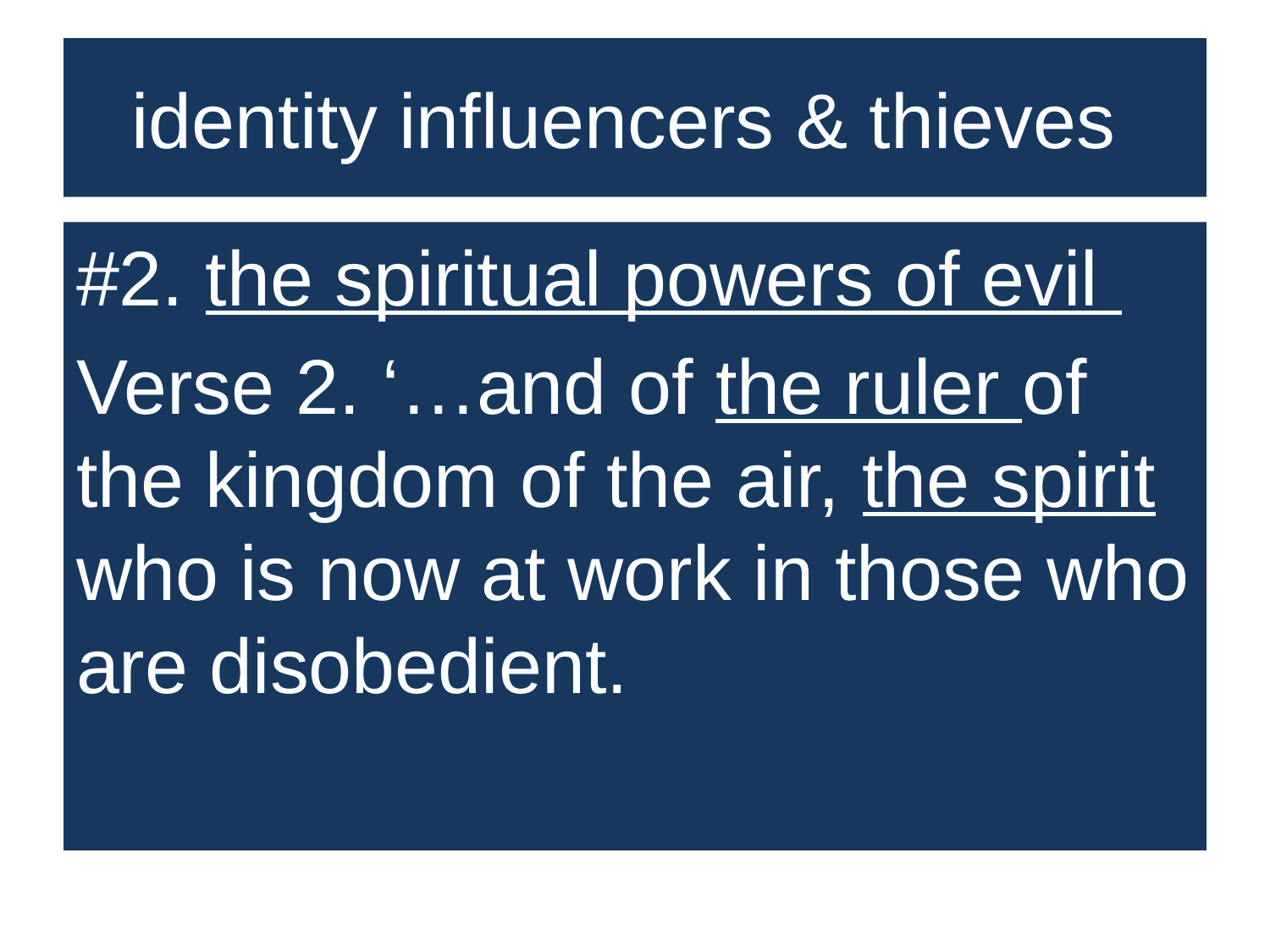

# identity influencers & thieves
#2. the spiritual powers of evil
Verse 2. ‘…and of the ruler of the kingdom of the air, the spirit who is now at work in those who are disobedient.